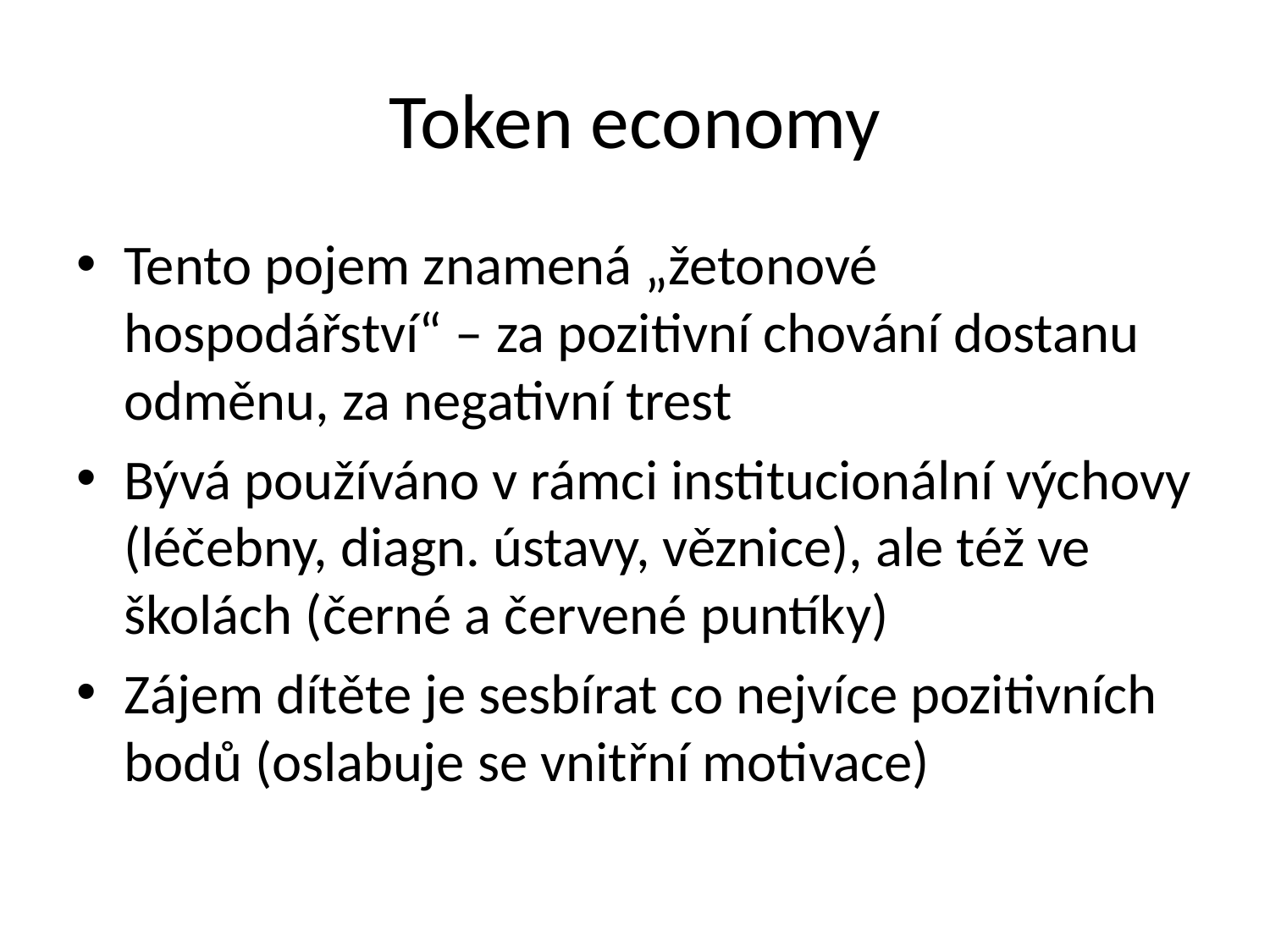

# Token economy
Tento pojem znamená „žetonové hospodářství“ – za pozitivní chování dostanu odměnu, za negativní trest
Bývá používáno v rámci institucionální výchovy (léčebny, diagn. ústavy, věznice), ale též ve školách (černé a červené puntíky)
Zájem dítěte je sesbírat co nejvíce pozitivních bodů (oslabuje se vnitřní motivace)